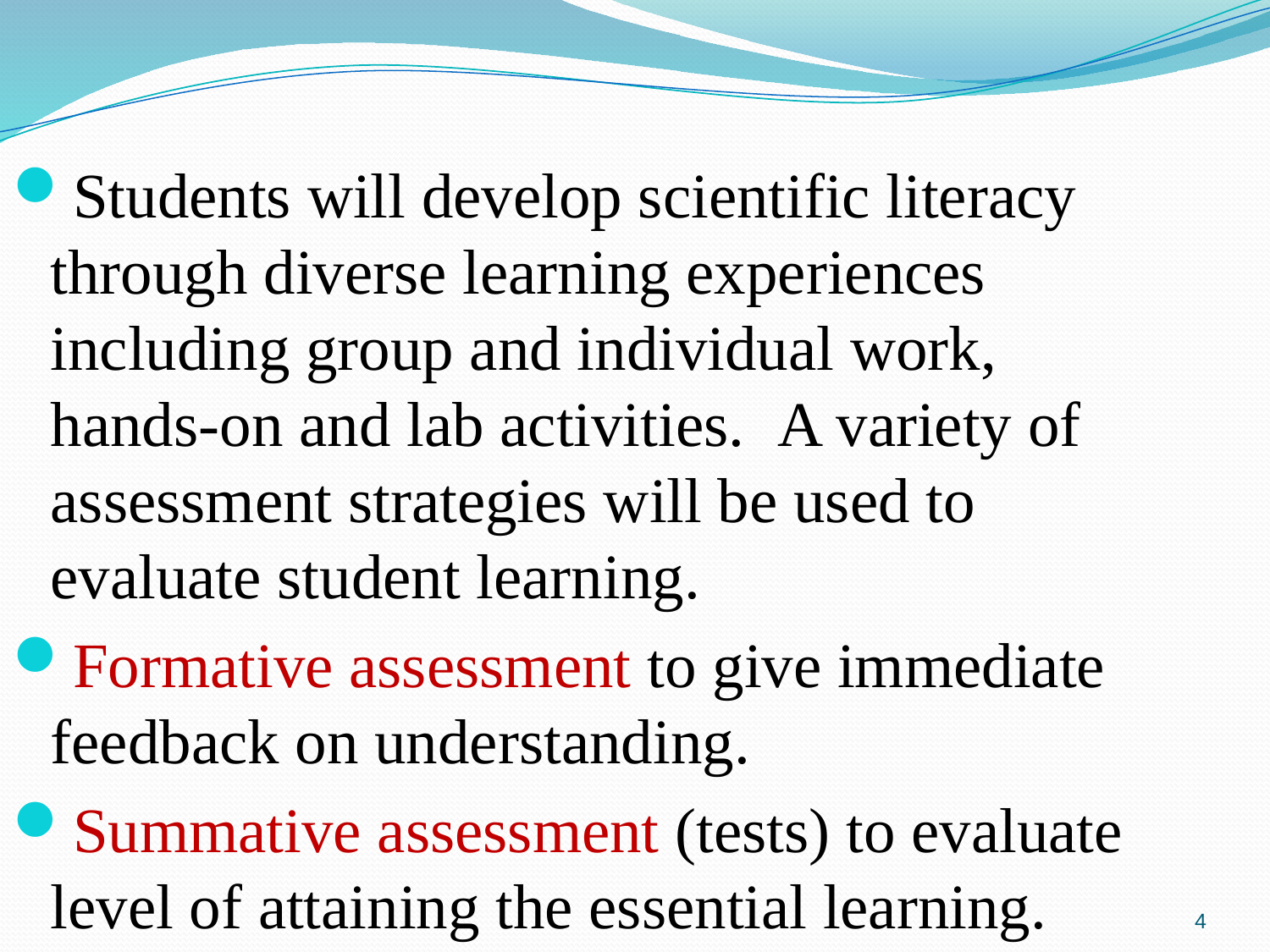

Students will develop scientific literacy through diverse learning experiences including group and individual work, hands-on and lab activities.  A variety of assessment strategies will be used to evaluate student learning.
Formative assessment to give immediate feedback on understanding.
Summative assessment (tests) to evaluate level of attaining the essential learning.

4